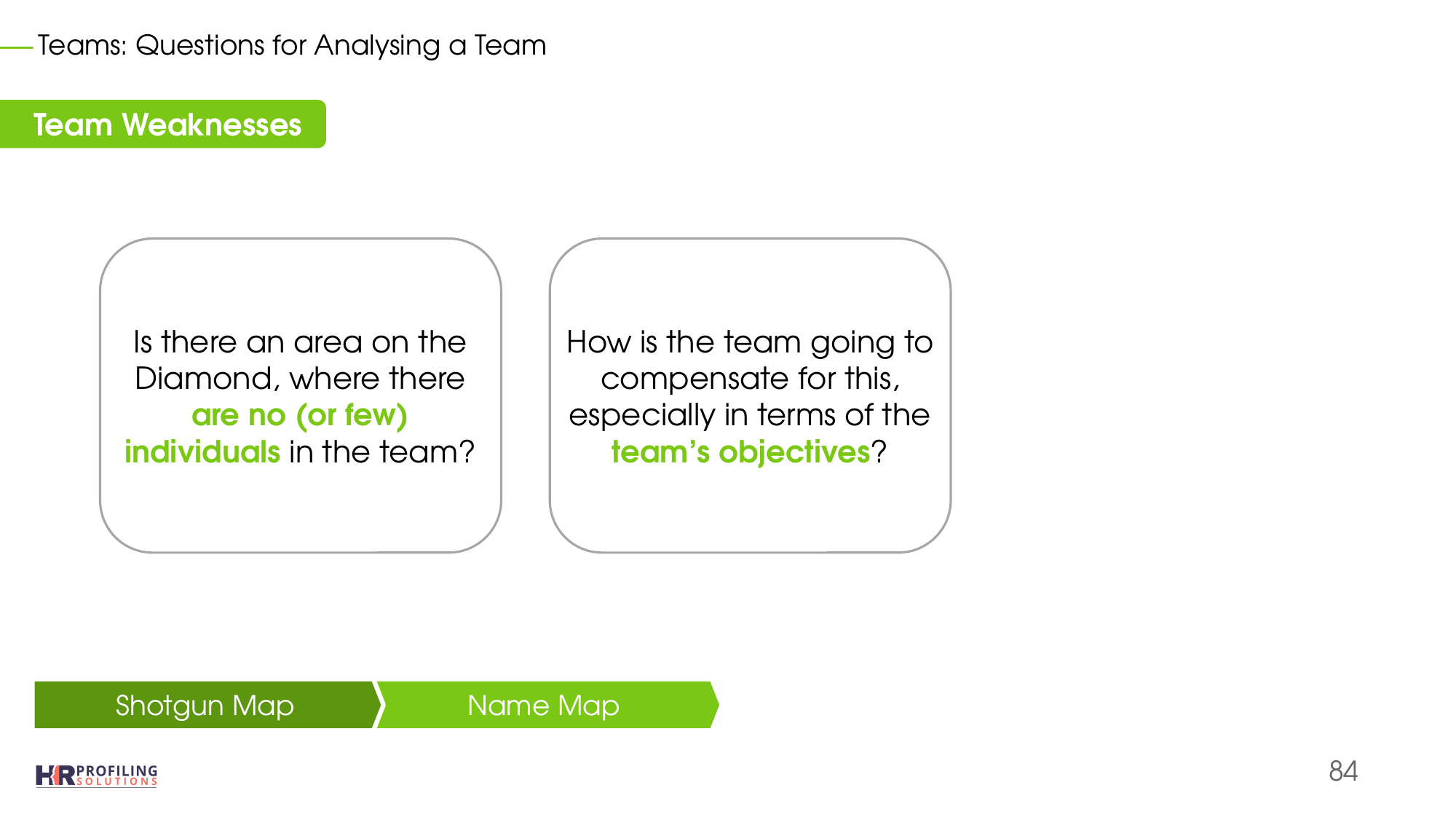

Teams: Questions for Analysing a Team
Team Weaknesses
Is there an area on the Diamond, where there are no (or few) individuals in the team?
How is the team going to compensate for this, especially in terms of the team’s objectives?

Shotgun Map
Name Map
84